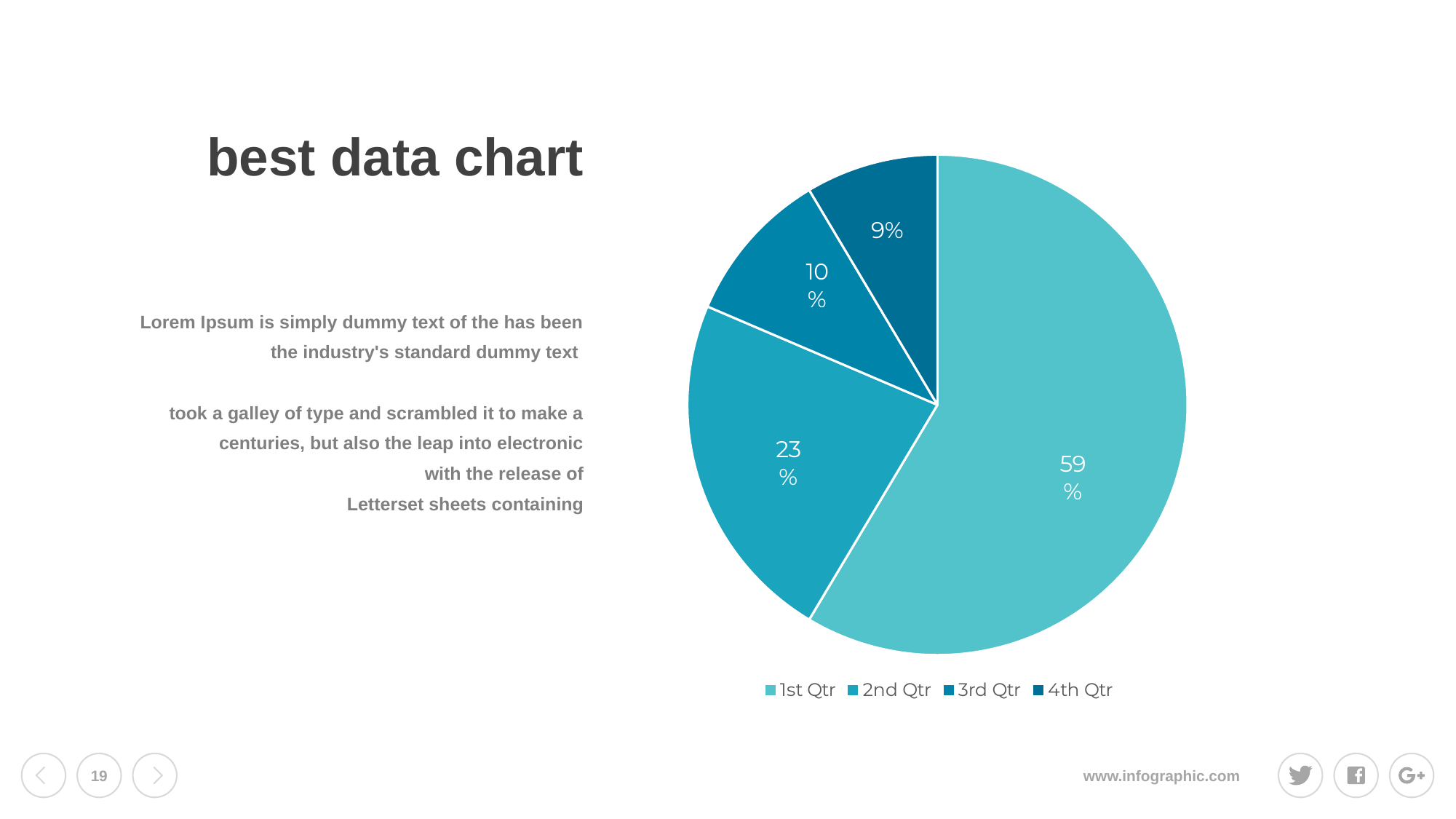

### Chart

| Category | Sales |
|---|---|
| 1st Qtr | 8.2 |
| 2nd Qtr | 3.2 |
| 3rd Qtr | 1.4 |
| 4th Qtr | 1.2 |
best data chart
Lorem Ipsum is simply dummy text of the has been the industry's standard dummy text

took a galley of type and scrambled it to make a centuries, but also the leap into electronic
with the release of
Letterset sheets containing

19
www.infographic.com